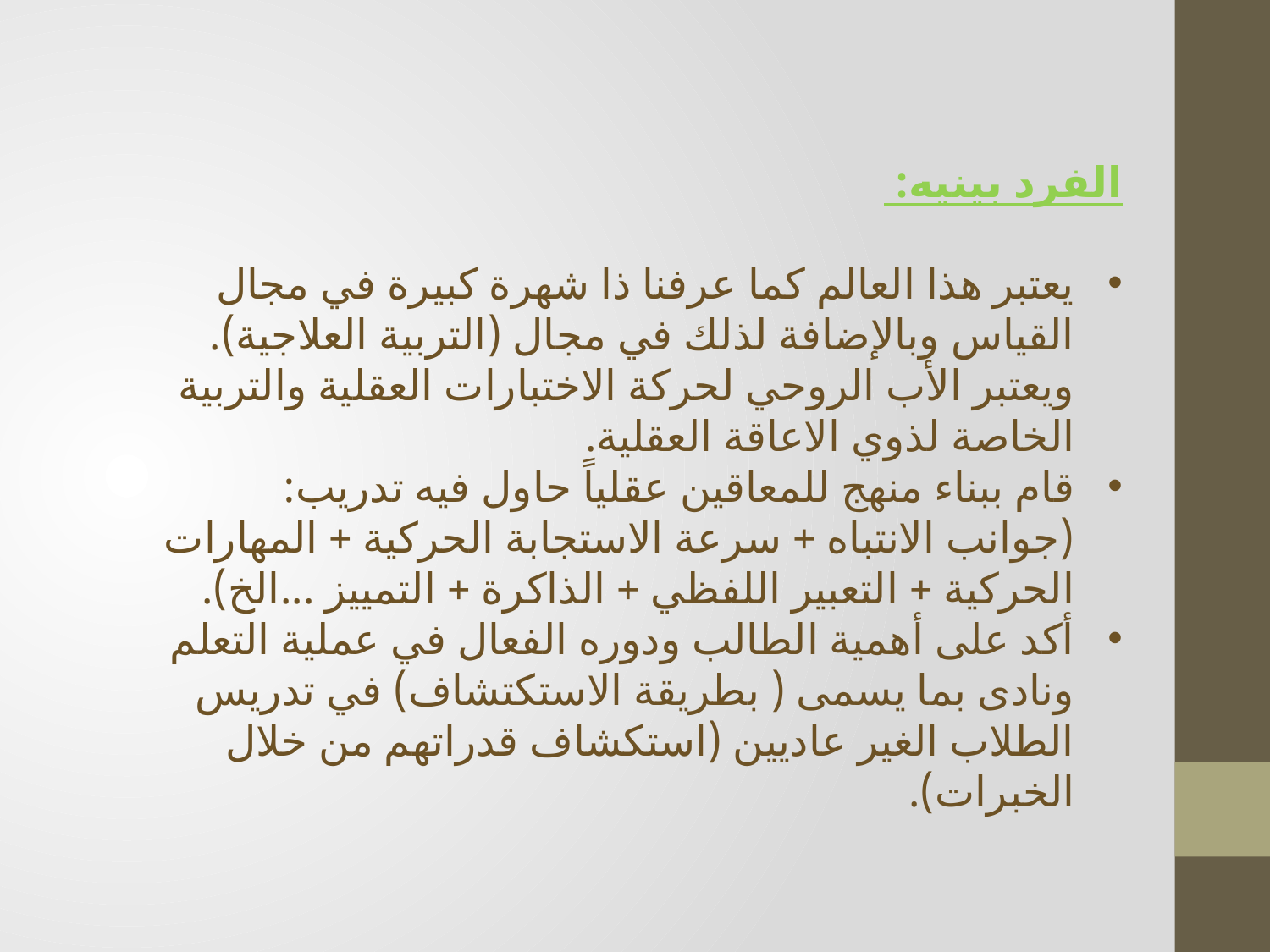

الفرد بينيه:

يعتبر هذا العالم كما عرفنا ذا شهرة كبيرة في مجال القياس وبالإضافة لذلك في مجال (التربية العلاجية). ويعتبر الأب الروحي لحركة الاختبارات العقلية والتربية الخاصة لذوي الاعاقة العقلية.
قام ببناء منهج للمعاقين عقلياً حاول فيه تدريب: (جوانب الانتباه + سرعة الاستجابة الحركية + المهارات الحركية + التعبير اللفظي + الذاكرة + التمييز ...الخ).
أكد على أهمية الطالب ودوره الفعال في عملية التعلم ونادى بما يسمى ( بطريقة الاستكتشاف) في تدريس الطلاب الغير عاديين (استكشاف قدراتهم من خلال الخبرات).